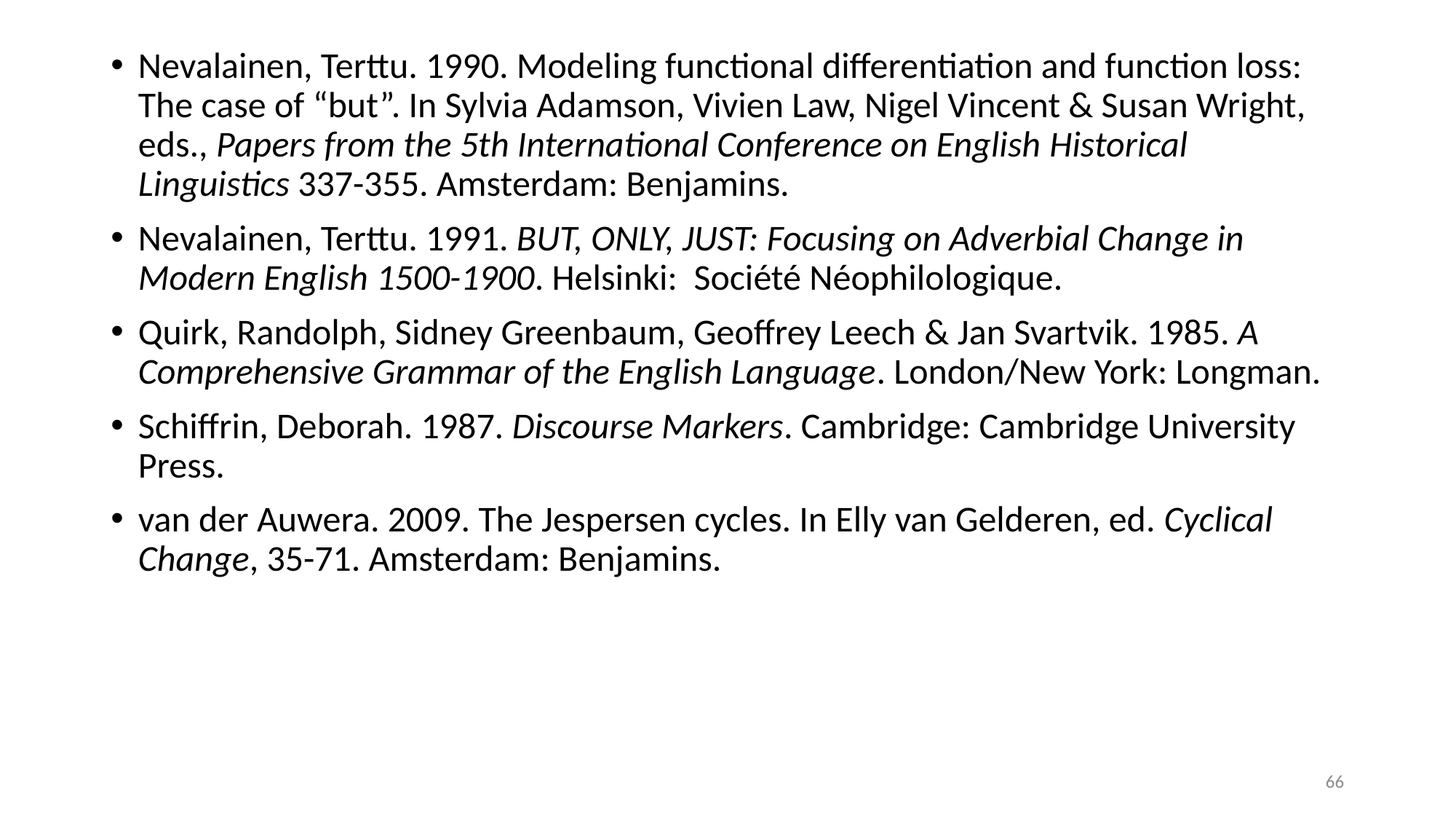

Nevalainen, Terttu. 1990. Modeling functional differentiation and function loss: The case of “but”. In Sylvia Adamson, Vivien Law, Nigel Vincent & Susan Wright, eds., Papers from the 5th International Conference on English Historical Linguistics 337-355. Amsterdam: Benjamins.
Nevalainen, Terttu. 1991. BUT, ONLY, JUST: Focusing on Adverbial Change in Modern English 1500-1900. Helsinki:  Société Néophilologique.
Quirk, Randolph, Sidney Greenbaum, Geoffrey Leech & Jan Svartvik. 1985. A Comprehensive Grammar of the English Language. London/New York: Longman.
Schiffrin, Deborah. 1987. Discourse Markers. Cambridge: Cambridge University Press.
van der Auwera. 2009. The Jespersen cycles. In Elly van Gelderen, ed. Cyclical Change, 35-71. Amsterdam: Benjamins.

66